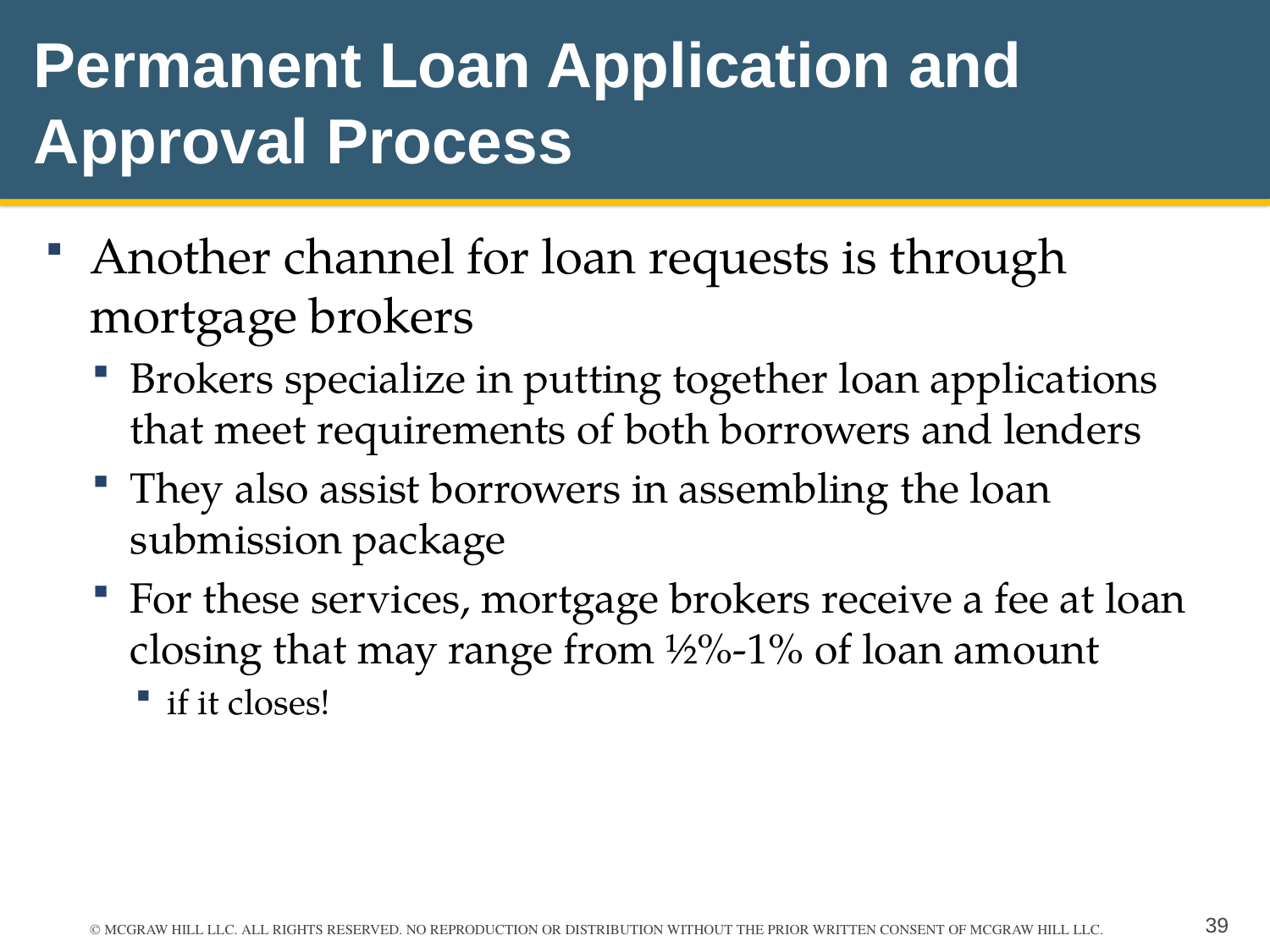

# Permanent Loan Application and Approval Process
Another channel for loan requests is through mortgage brokers
Brokers specialize in putting together loan applications that meet requirements of both borrowers and lenders
They also assist borrowers in assembling the loan submission package
For these services, mortgage brokers receive a fee at loan closing that may range from ½%-1% of loan amount
if it closes!
© MCGRAW HILL LLC. ALL RIGHTS RESERVED. NO REPRODUCTION OR DISTRIBUTION WITHOUT THE PRIOR WRITTEN CONSENT OF MCGRAW HILL LLC.
39